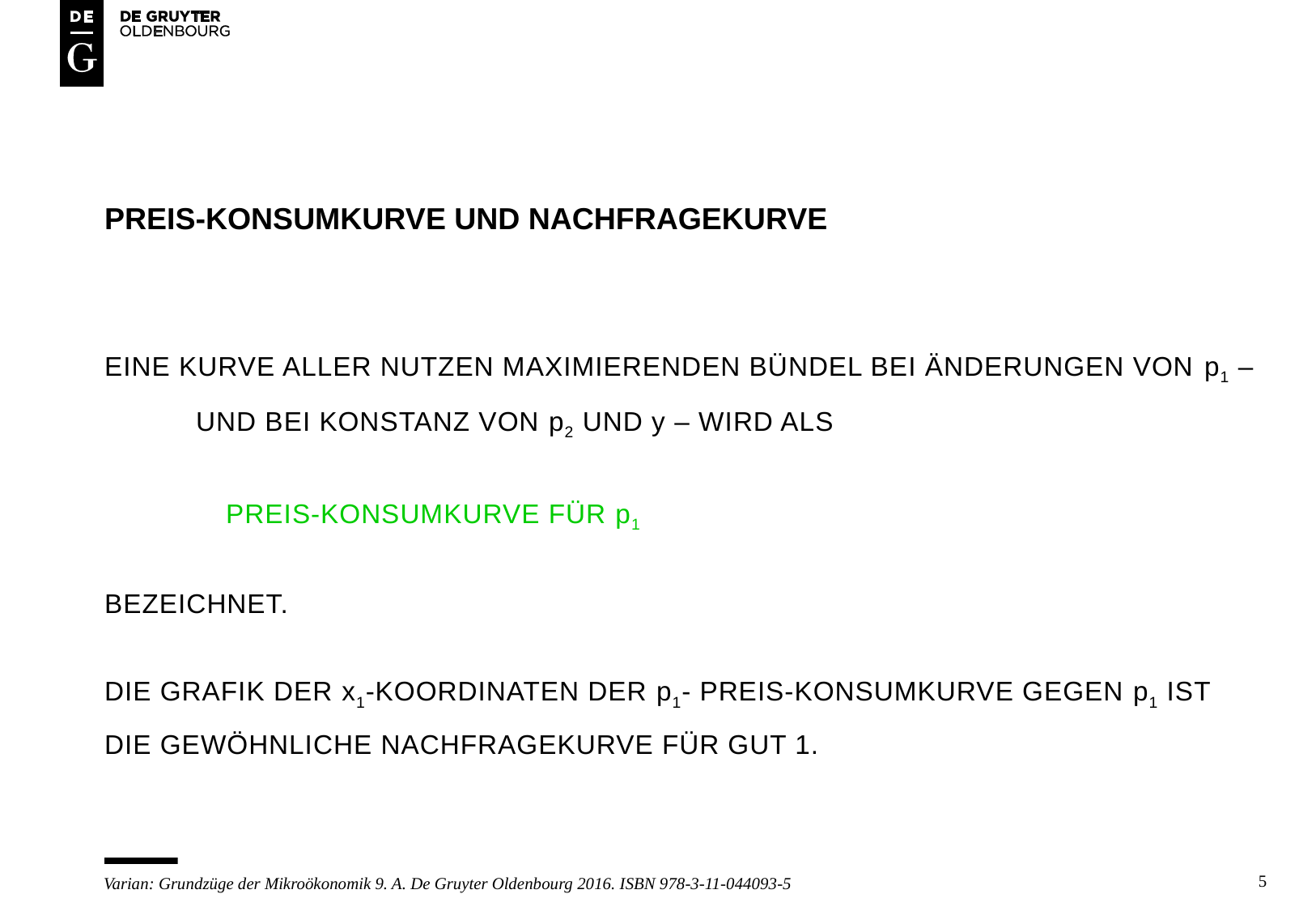

# Preis-Konsumkurve und Nachfragekurve
Eine Kurve aller Nutzen maximierenden Bündel bei Änderungen von p1 –            und bei Konstanz von p2 und y – wird als
	Preis-Konsumkurve für p1
bezeichnet.
Die Grafik der x1-Koordinaten der p1- Preis-Konsumkurve gegen p1 ist die gewöhnliche Nachfragekurve für Gut 1.
5
Varian: Grundzüge der Mikroökonomik 9. A. De Gruyter Oldenbourg 2016. ISBN 978-3-11-044093-5